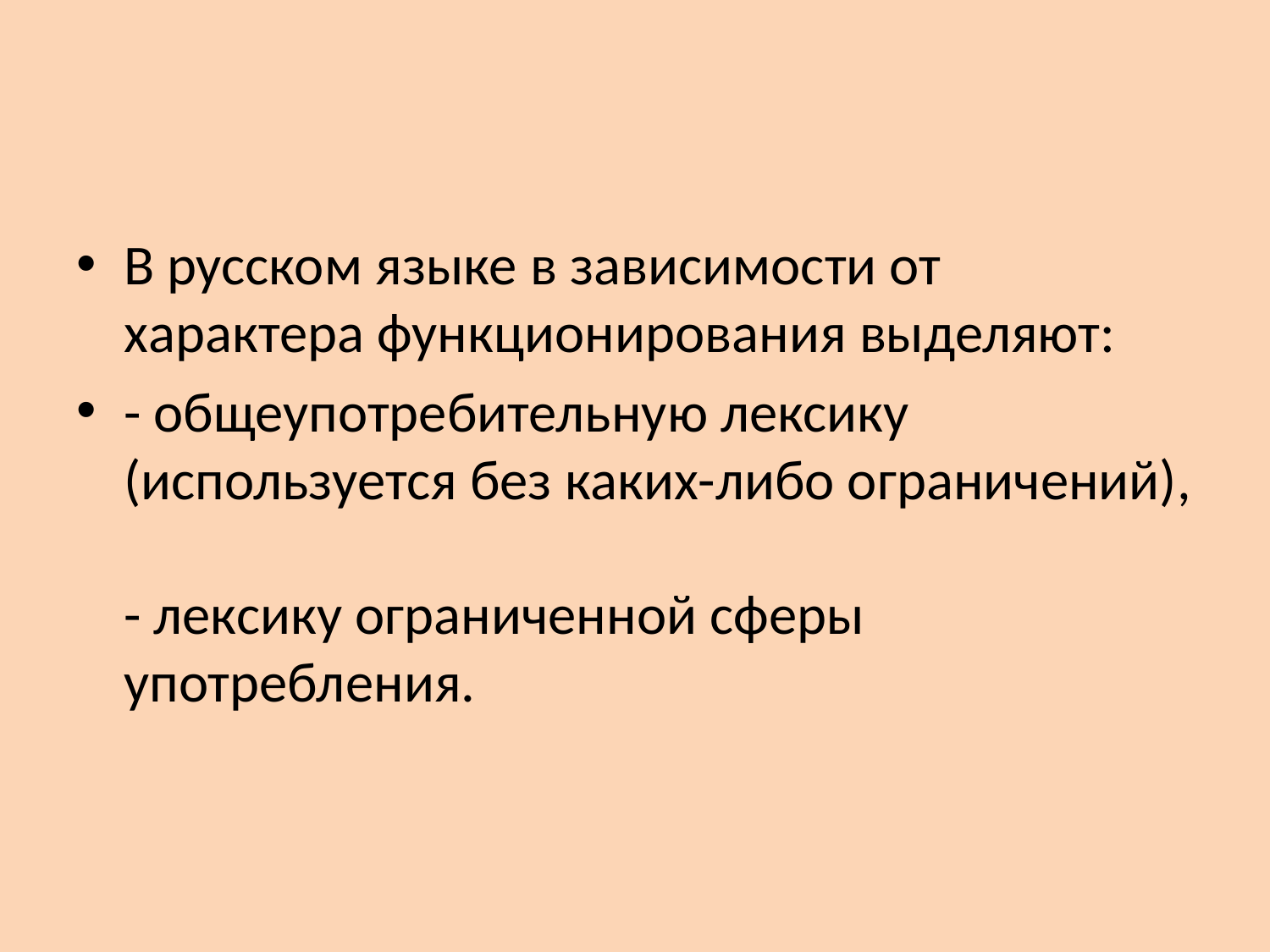

#
В русском языке в зависимости от характера функционирования выделяют:
- общеупотребительную лексику (используется без каких-либо ограничений),
- лексику ограниченной сферы употребления.